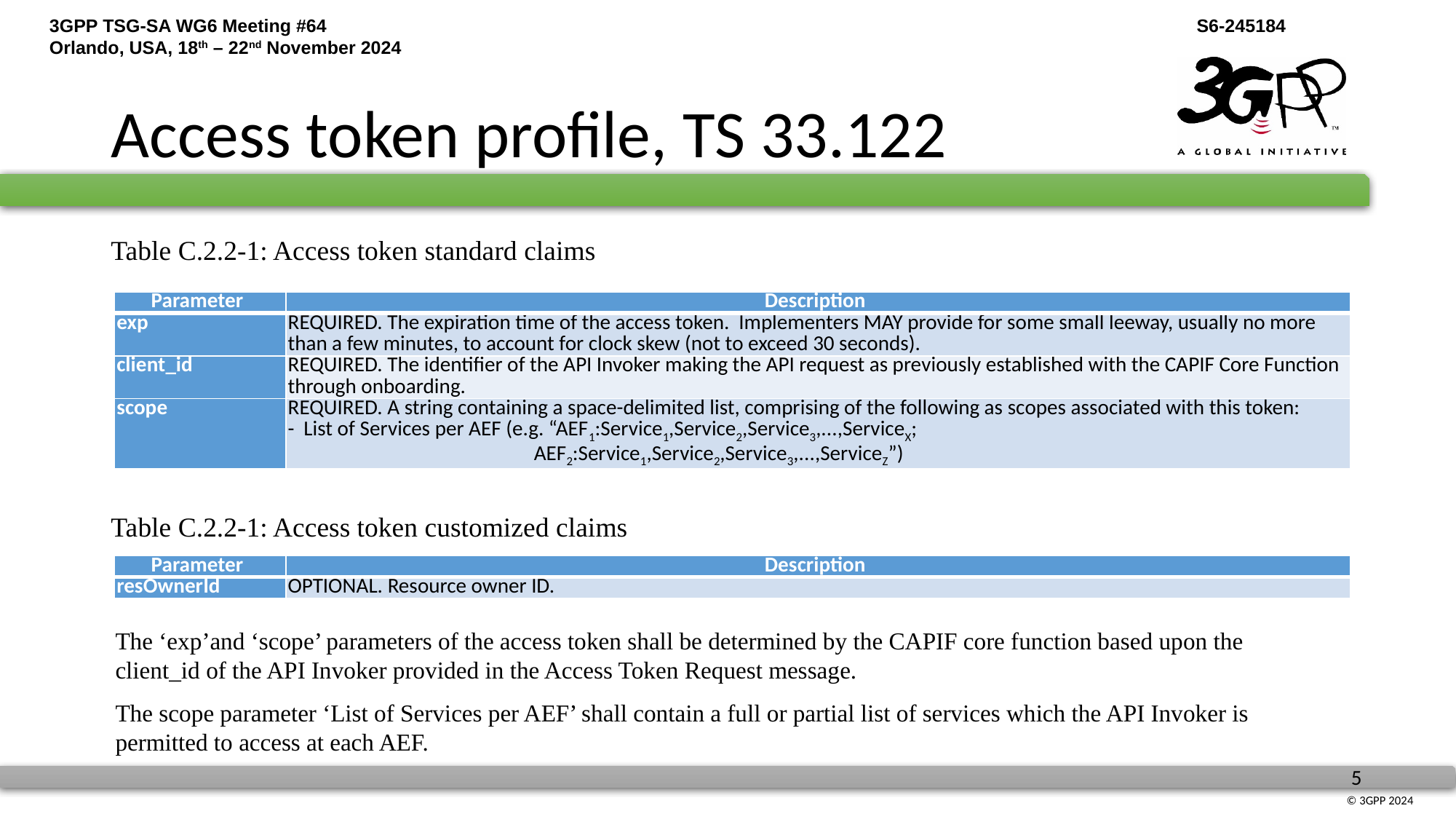

# Access token profile, TS 33.122
Table C.2.2-1: Access token standard claims
| Parameter | Description |
| --- | --- |
| exp | REQUIRED. The expiration time of the access token. Implementers MAY provide for some small leeway, usually no more than a few minutes, to account for clock skew (not to exceed 30 seconds). |
| client\_id | REQUIRED. The identifier of the API Invoker making the API request as previously established with the CAPIF Core Function through onboarding. |
| scope | REQUIRED. A string containing a space-delimited list, comprising of the following as scopes associated with this token: - List of Services per AEF (e.g. “AEF1:Service1,Service2,Service3,...,ServiceX; AEF2:Service1,Service2,Service3,...,ServiceZ”) |
Table C.2.2-1: Access token customized claims
| Parameter | Description |
| --- | --- |
| resOwnerId | OPTIONAL. Resource owner ID. |
The ‘exp’and ‘scope’ parameters of the access token shall be determined by the CAPIF core function based upon the client_id of the API Invoker provided in the Access Token Request message.
The scope parameter ‘List of Services per AEF’ shall contain a full or partial list of services which the API Invoker is permitted to access at each AEF.